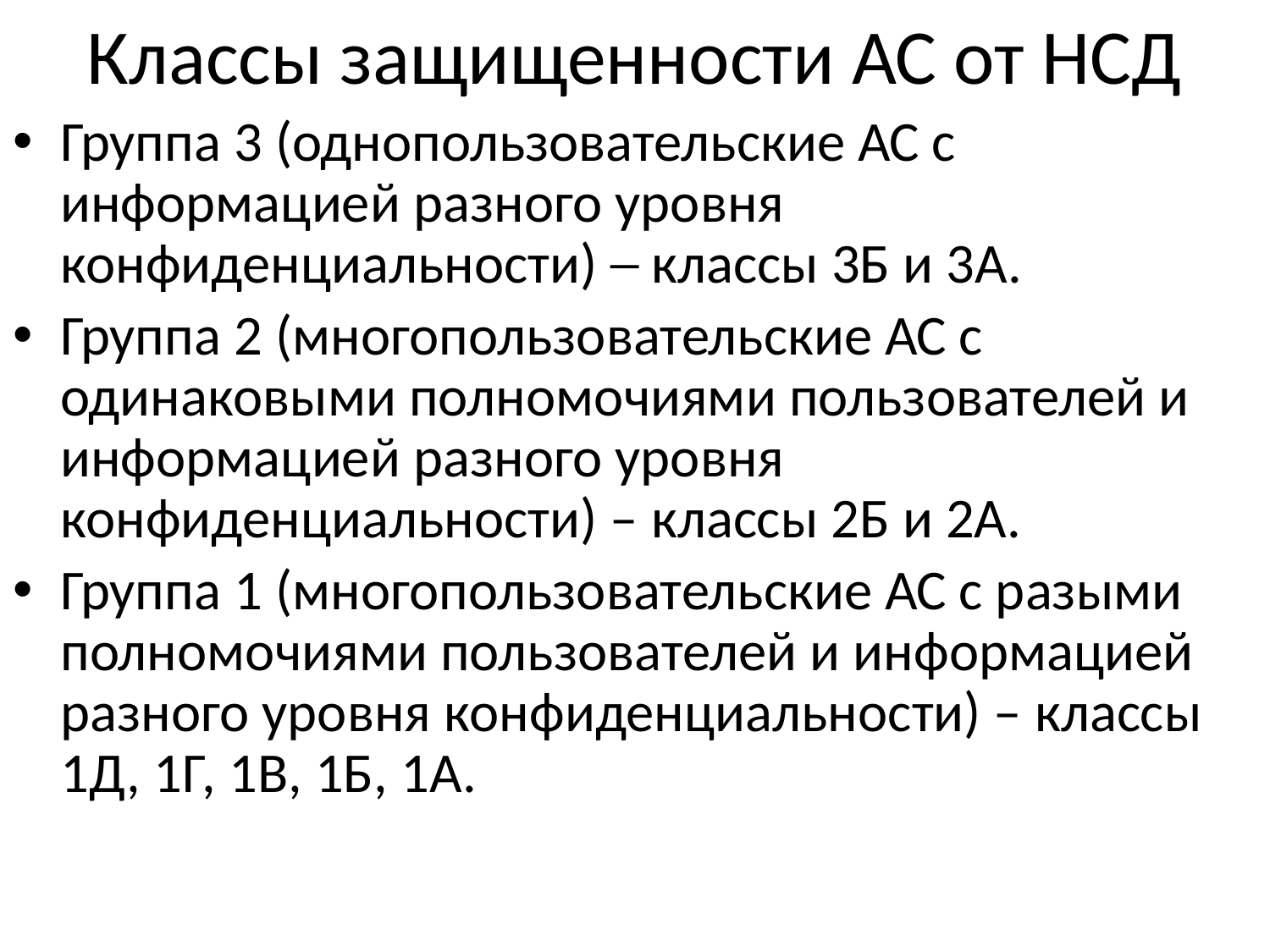

# Классы защищенности АС от НСД
Группа 3 (однопользовательские АС с информацией разного уровня конфиденциальности) ─ классы 3Б и 3А.
Группа 2 (многопользовательские АС с одинаковыми полномочиями пользователей и информацией разного уровня конфиденциальности) – классы 2Б и 2А.
Группа 1 (многопользовательские АС с разыми полномочиями пользователей и информацией разного уровня конфиденциальности) – классы 1Д, 1Г, 1В, 1Б, 1А.